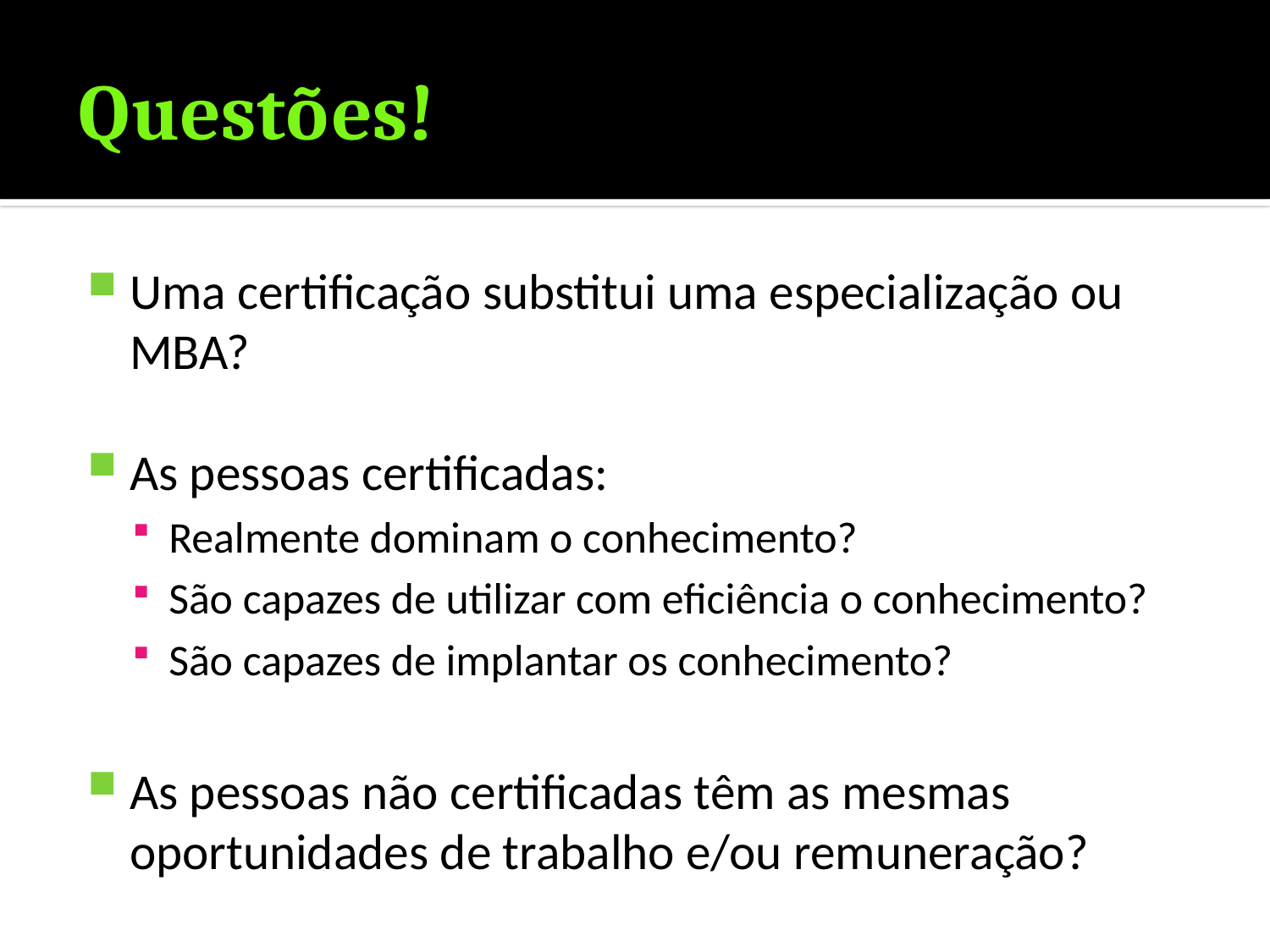

# Questões!
Uma certificação substitui uma especialização ou MBA?

As pessoas certificadas:
Realmente dominam o conhecimento?
São capazes de utilizar com eficiência o conhecimento?
São capazes de implantar os conhecimento?

As pessoas não certificadas têm as mesmas oportunidades de trabalho e/ou remuneração?